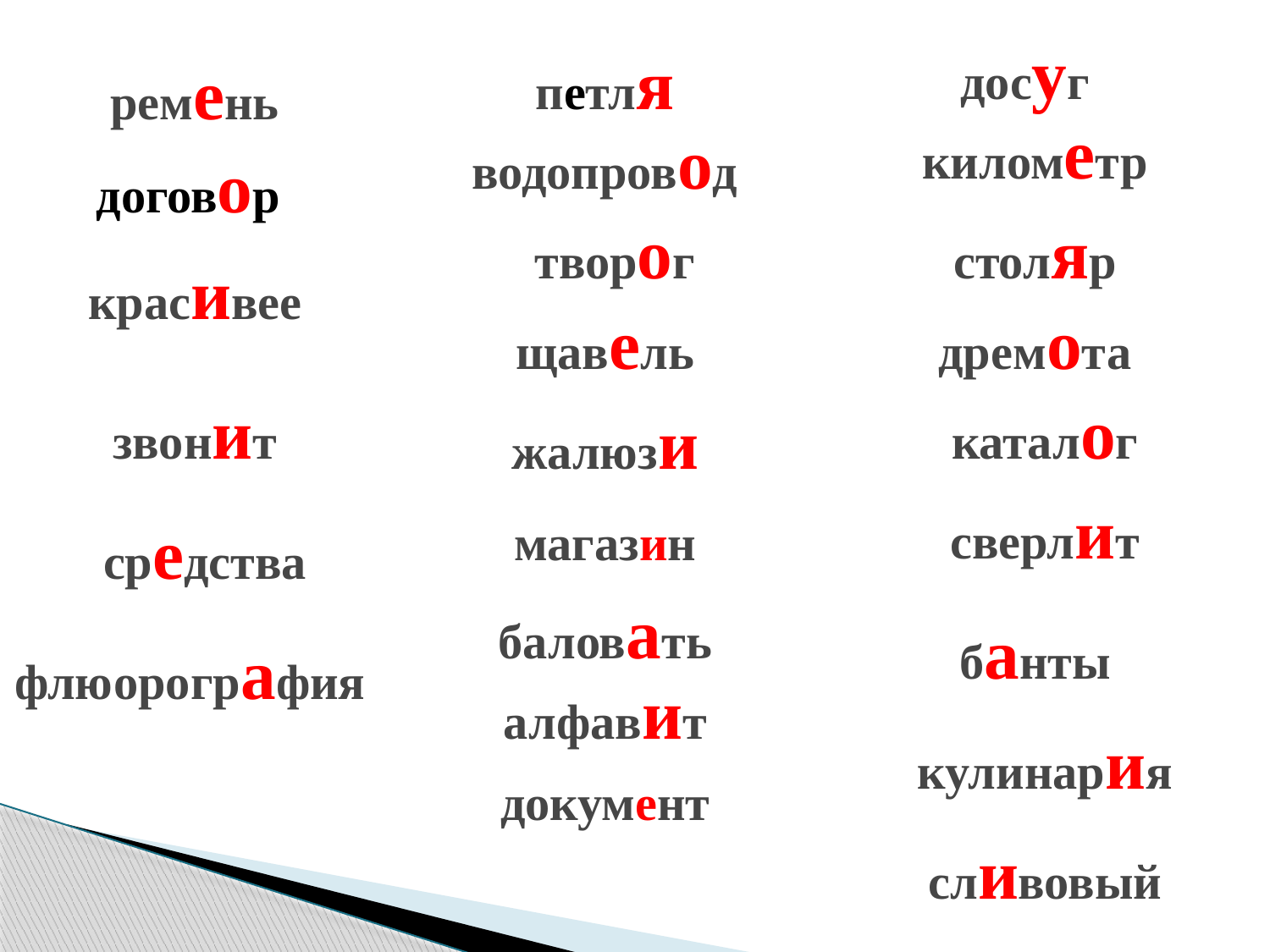

досуг
петля
ремень
километр
водопровод
договор
творог
столяр
# красивее
щавель
дремота
звонит
каталог
жалюзи
сверлит
магазин
средства
баловать
банты
флюорография
алфавит
кулинария
документ
сливовый